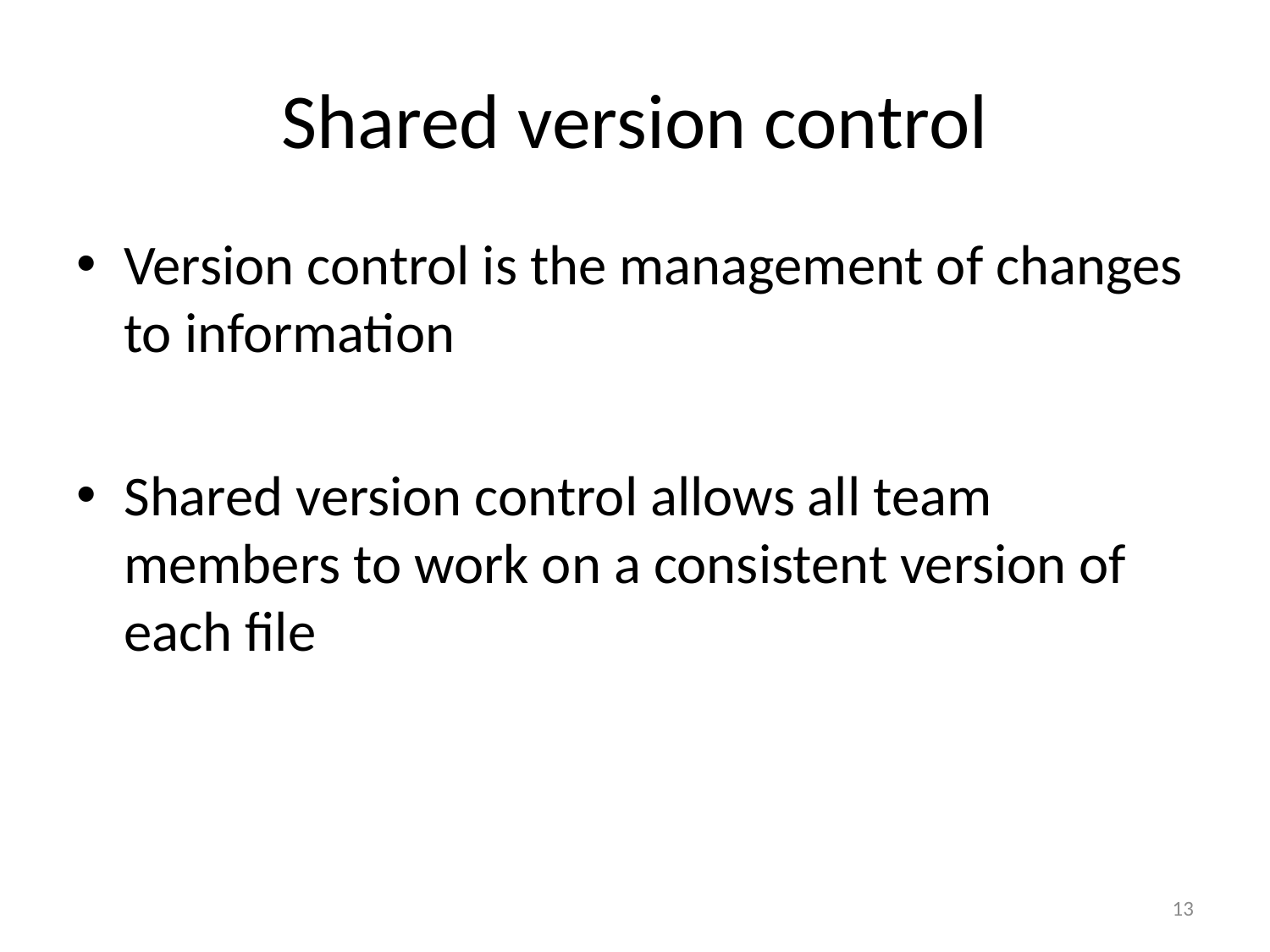

# Shared version control
Version control is the management of changes to information

Shared version control allows all team members to work on a consistent version of each file

13